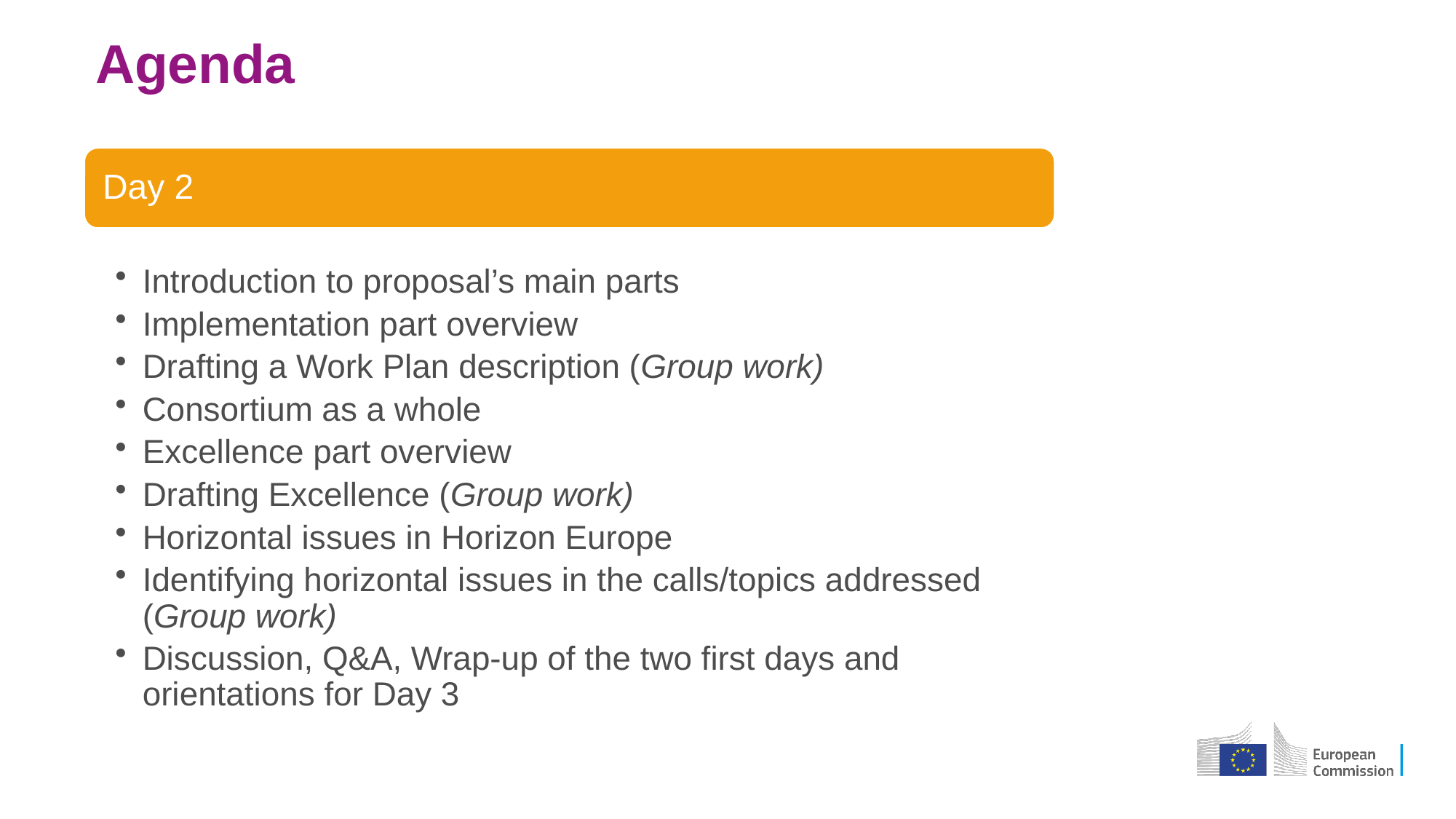

# Agenda
Day 2
Introduction to proposal’s main parts
Implementation part overview
Drafting a Work Plan description (Group work)
Consortium as a whole
Excellence part overview
Drafting Excellence (Group work)
Horizontal issues in Horizon Europe
Identifying horizontal issues in the calls/topics addressed (Group work)
Discussion, Q&A, Wrap-up of the two first days and orientations for Day 3